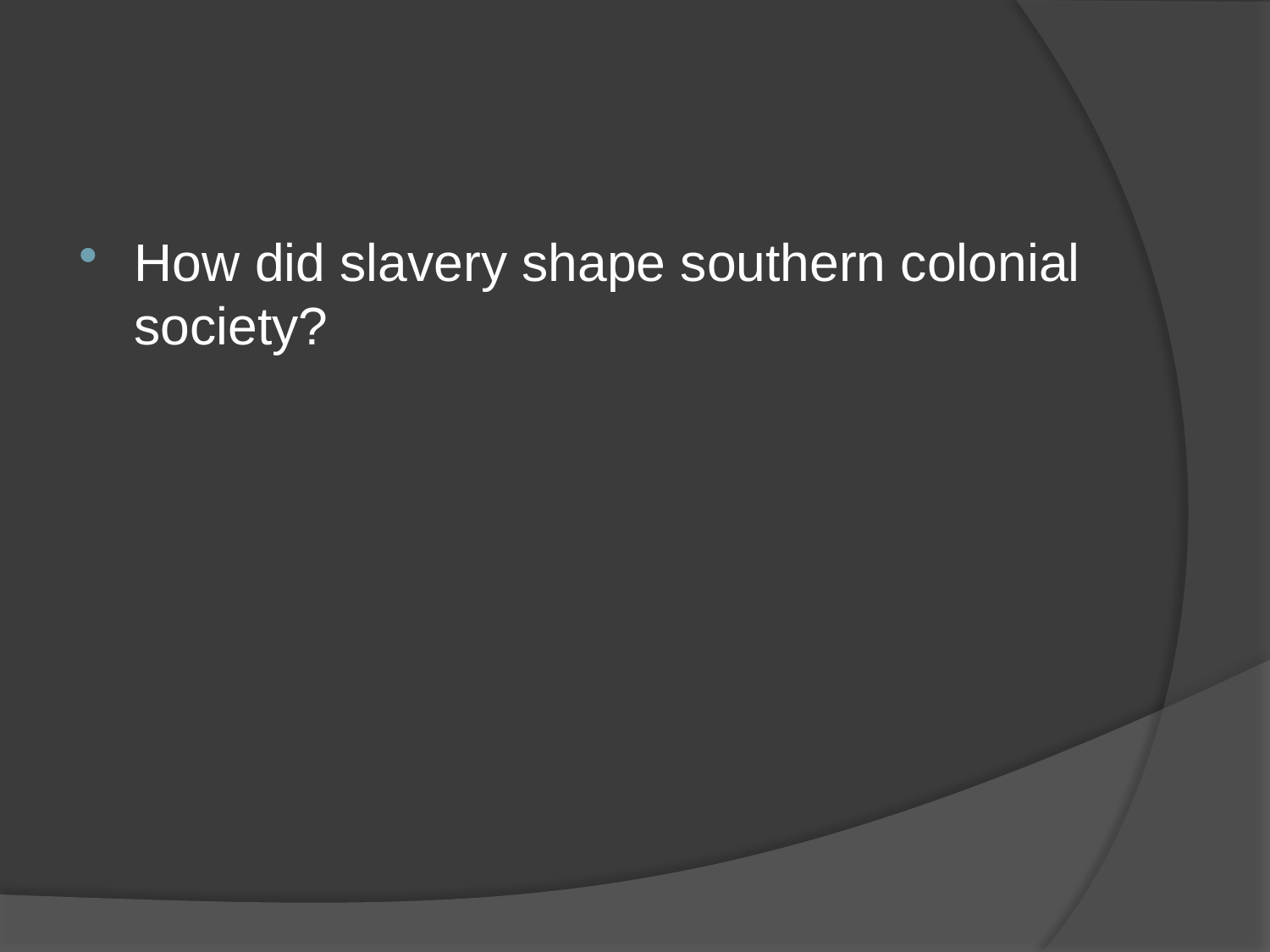

#
How did slavery shape southern colonial society?